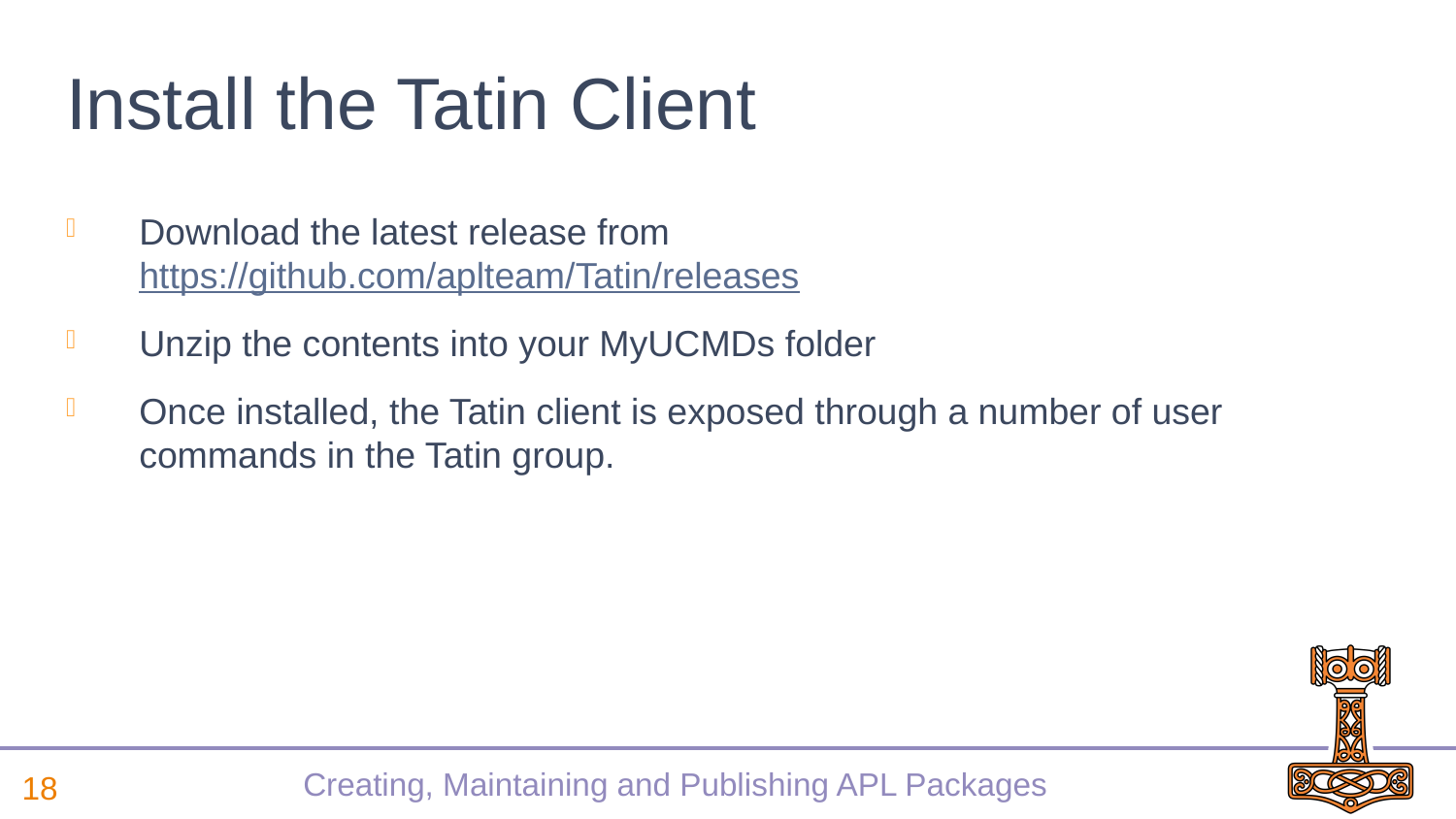

# Install the Tatin Client
Download the latest release from
https://github.com/aplteam/Tatin/releases
Unzip the contents into your MyUCMDs folder
Once installed, the Tatin client is exposed through a number of user commands in the Tatin group.